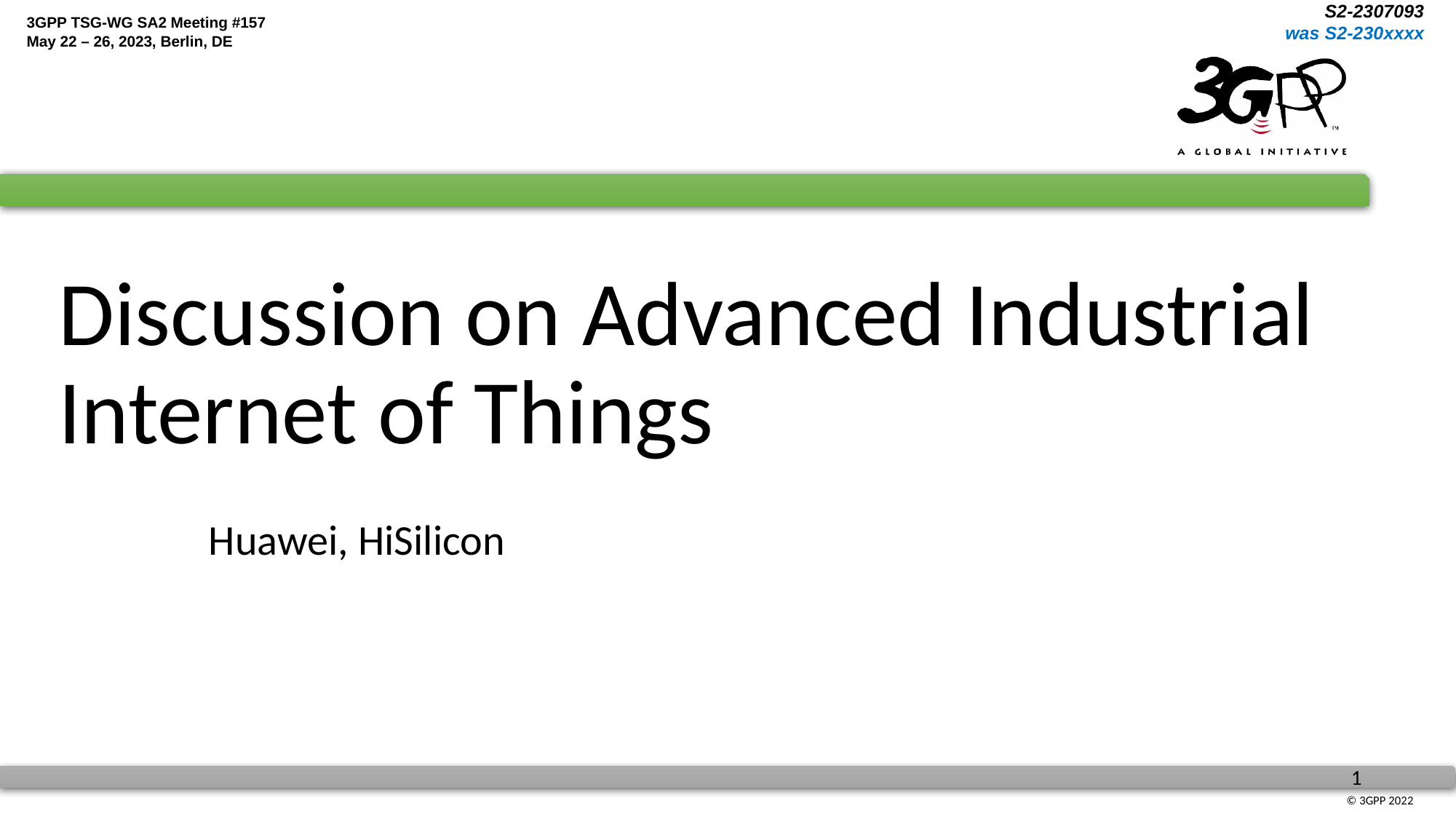

# Discussion on Advanced Industrial Internet of Things
Huawei, HiSilicon